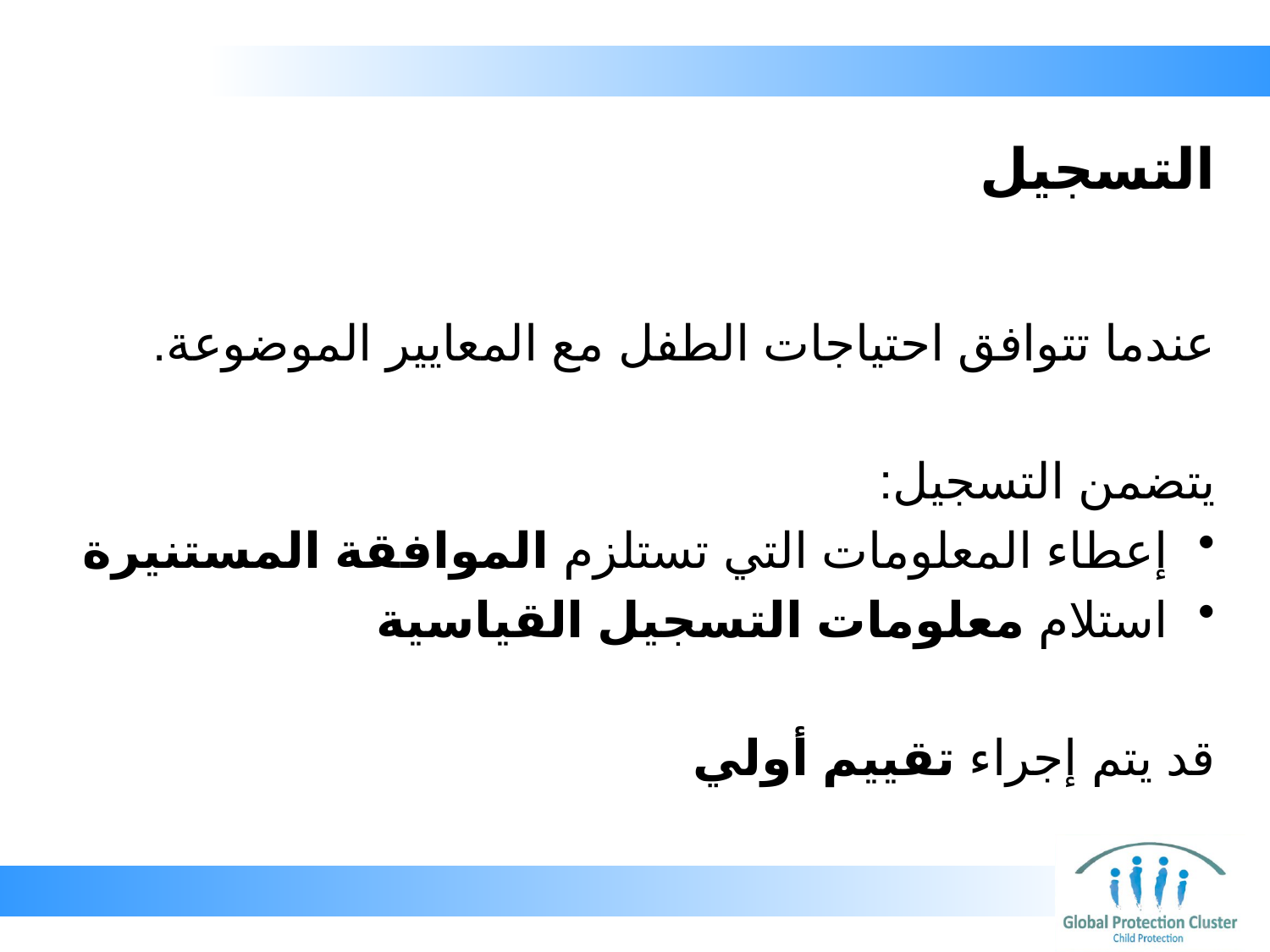

# التسجيل

عندما تتوافق احتياجات الطفل مع المعايير الموضوعة.

يتضمن التسجيل:
إعطاء المعلومات التي تستلزم الموافقة المستنيرة
استلام معلومات التسجيل القياسية

قد يتم إجراء تقييم أولي